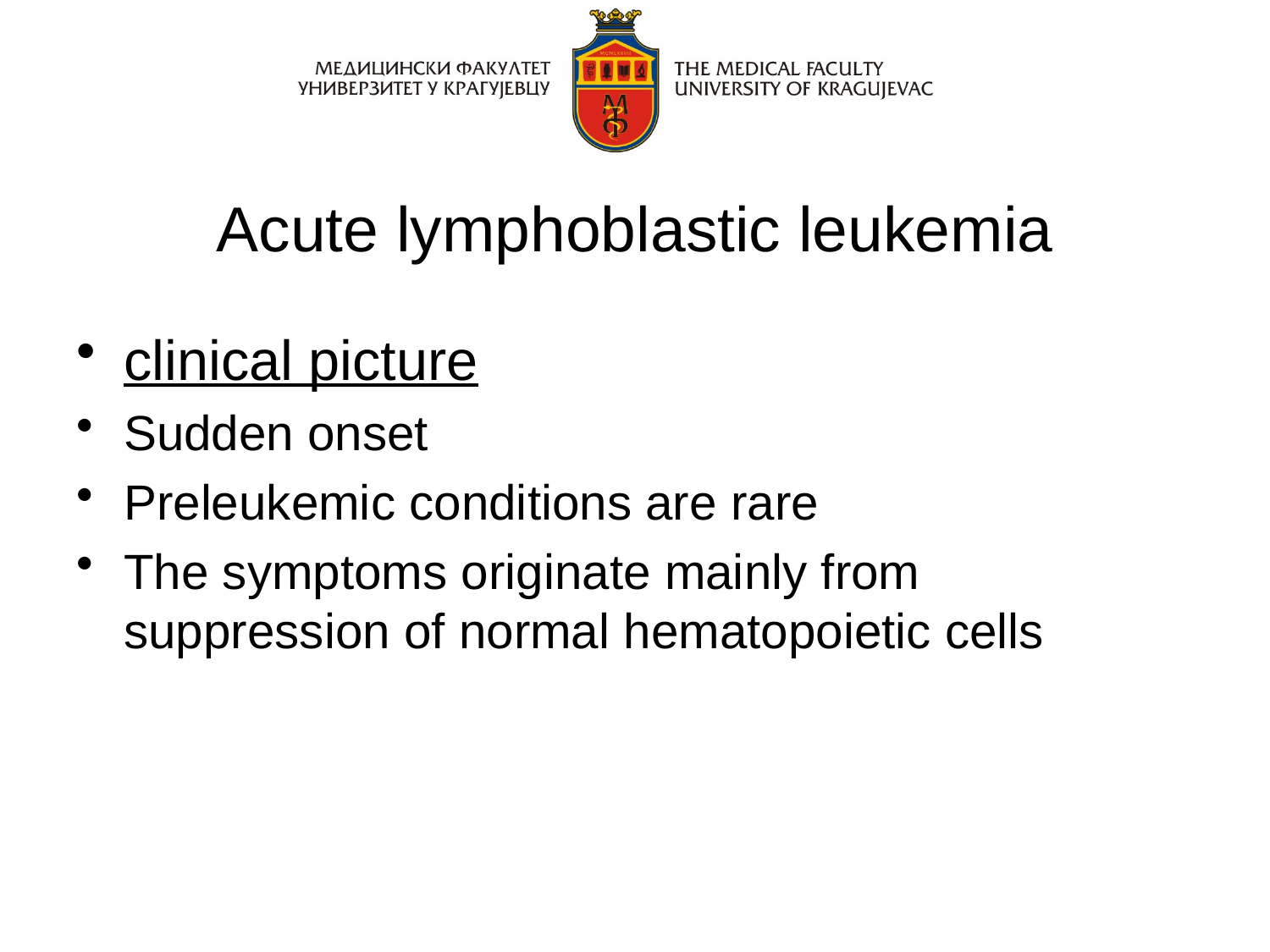

# Acute lymphoblastic leukemia
clinical picture
Sudden onset
Preleukemic conditions are rare
The symptoms originate mainly from suppression of normal hematopoietic cells